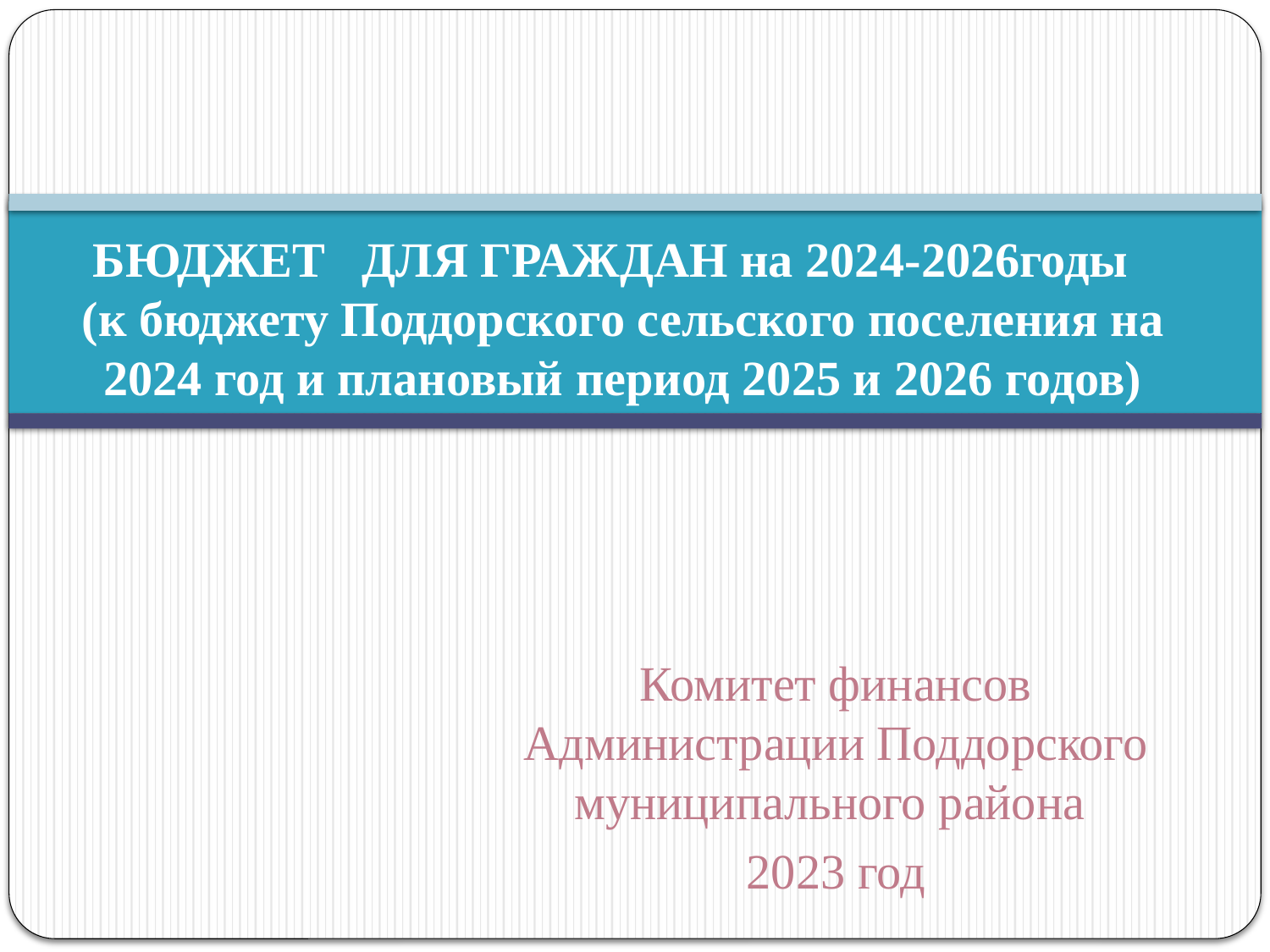

# БЮДЖЕТ   ДЛЯ ГРАЖДАН на 2024-2026годы (к бюджету Поддорского сельского поселения на 2024 год и плановый период 2025 и 2026 годов)
Комитет финансов Администрации Поддорского муниципального района
2023 год